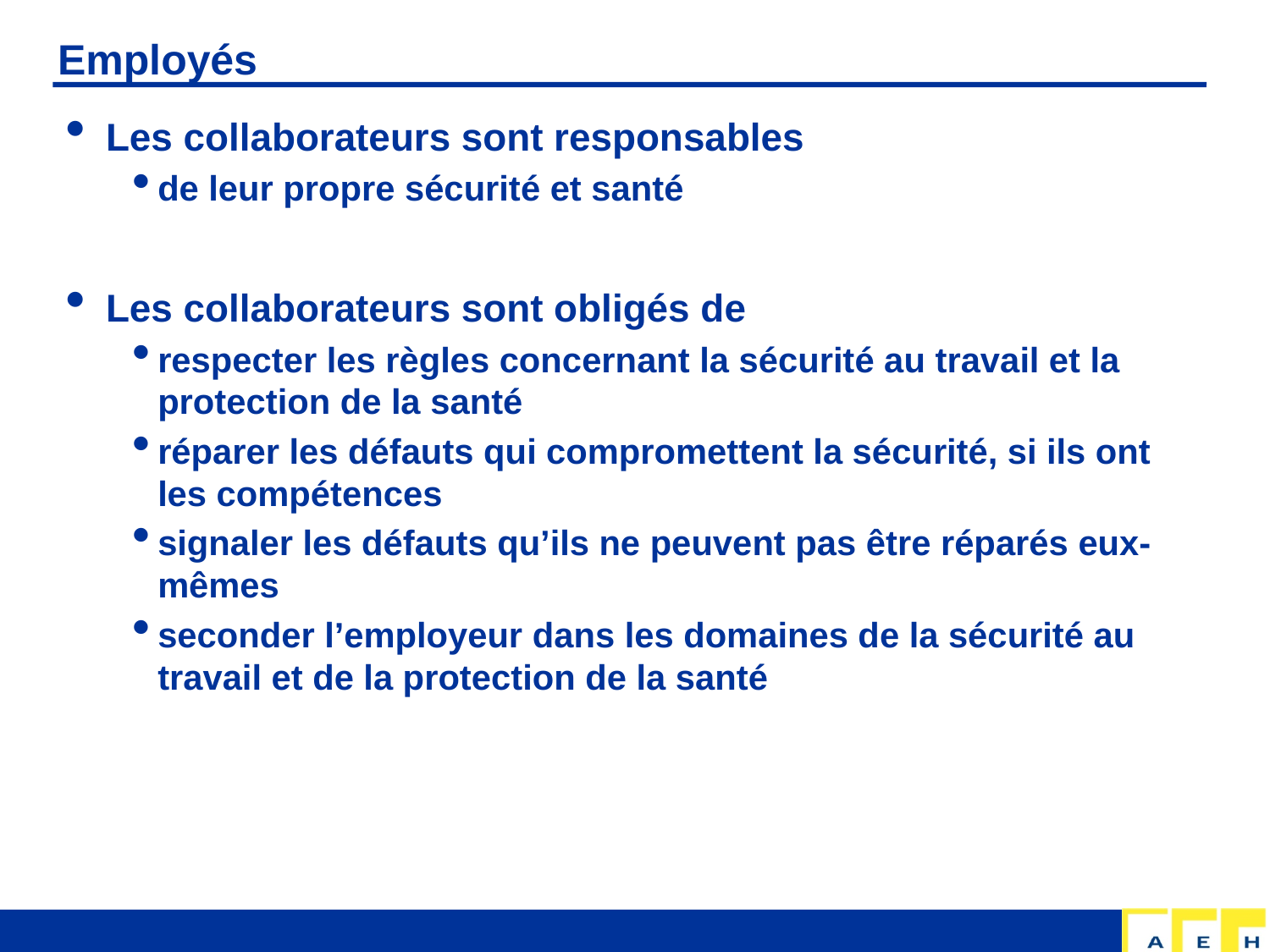

# Employés
Les collaborateurs sont responsables
de leur propre sécurité et santé

Les collaborateurs sont obligés de
respecter les règles concernant la sécurité au travail et la protection de la santé
réparer les défauts qui compromettent la sécurité, si ils ont les compétences
signaler les défauts qu’ils ne peuvent pas être réparés eux-mêmes
seconder l’employeur dans les domaines de la sécurité au travail et de la protection de la santé